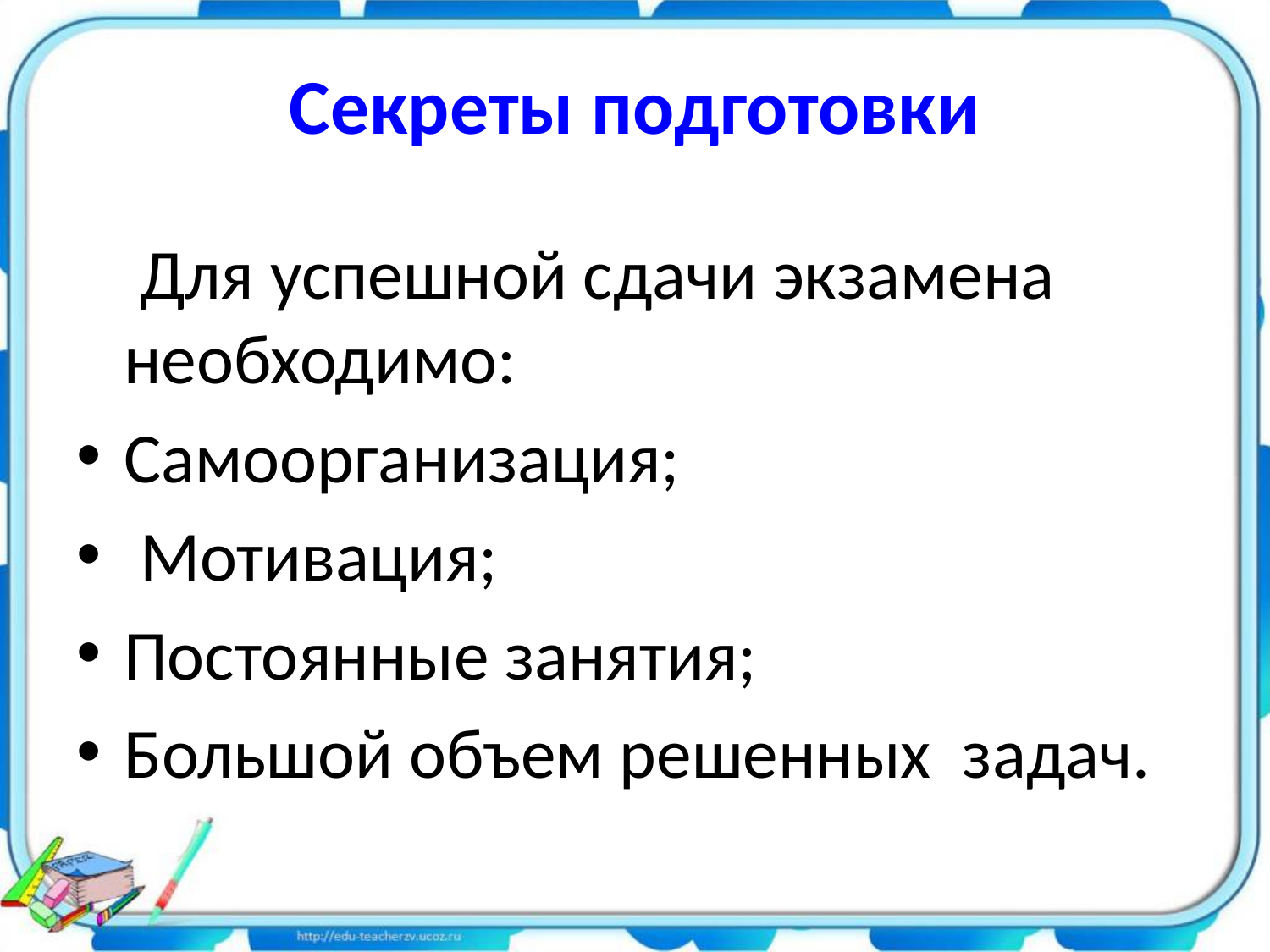

# Секреты подготовки
    Для успешной сдачи экзамена необходимо:
Самоорганизация;
 Мотивация;
Постоянные занятия;
Большой объем решенных  задач.